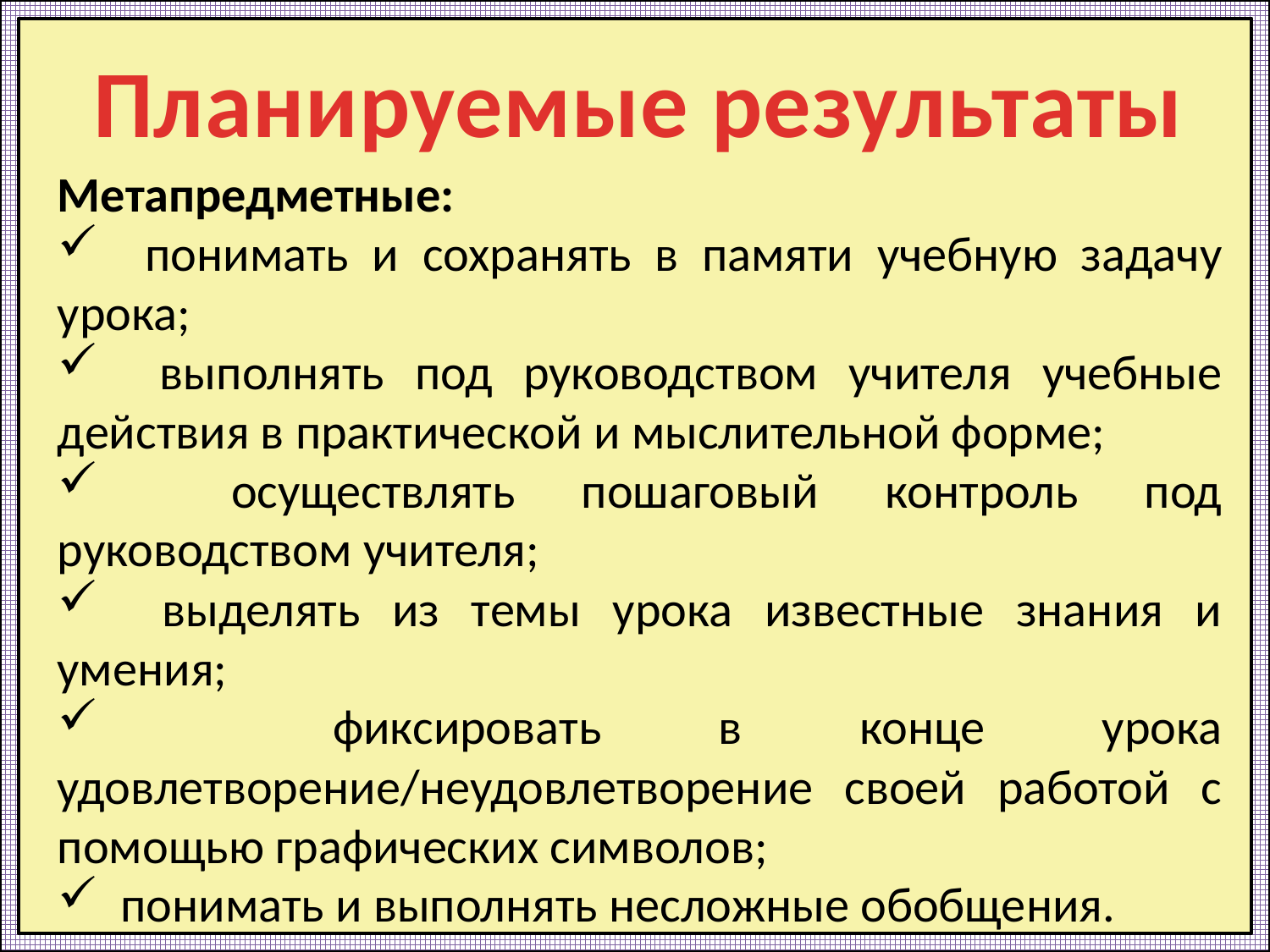

Планируемые результаты
Метапредметные:
  понимать и сохранять в памяти учебную задачу урока;
  выполнять под руководством учителя учебные действия в практической и мыслительной форме;
  осуществлять пошаговый контроль под руководством учителя;
  выделять из темы урока известные знания и умения;
  фиксировать в конце урока удовлетворение/неудовлетворение своей работой с помощью графических символов;
  понимать и выполнять несложные обобщения.